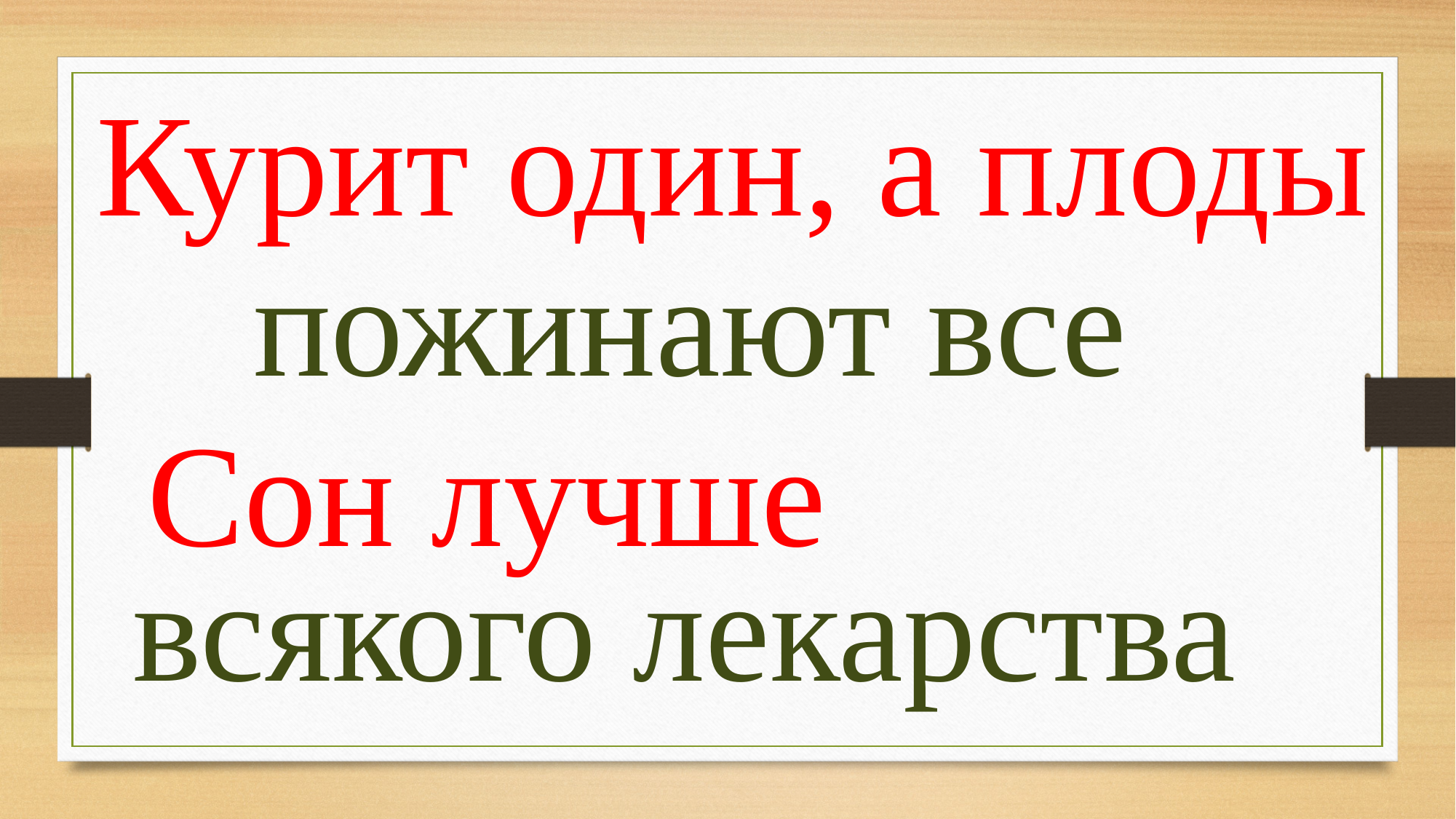

Курит один, а плоды
пожинают все
Сон лучше
всякого лекарства